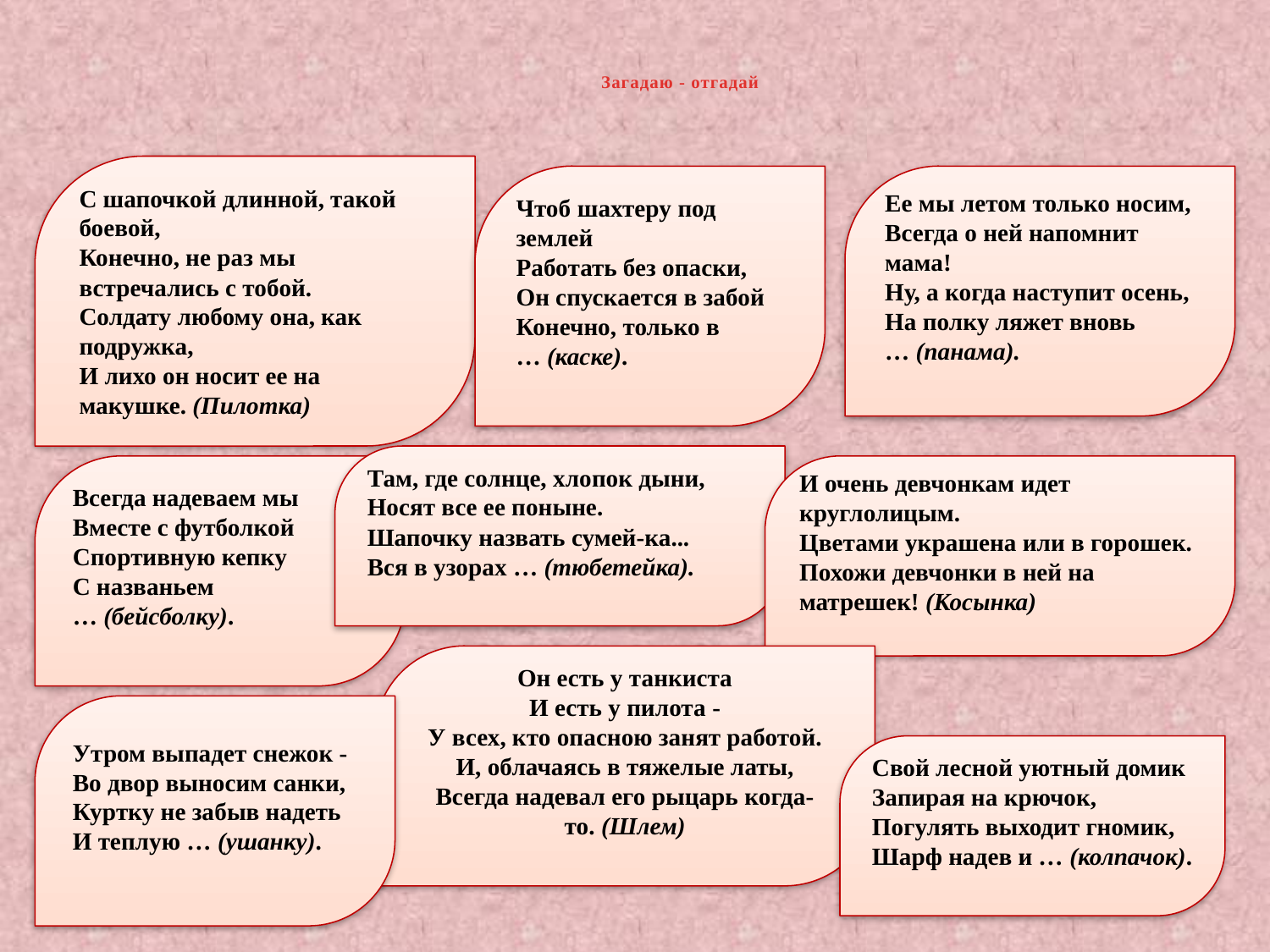

# Загадаю - отгадай
С шапочкой длинной, такой боевой, 
Конечно, не раз мы встречались с тобой.
Солдату любому она, как подружка,
И лихо он носит ее на макушке. (Пилотка)
Чтоб шахтеру под землей
Работать без опаски,
Он спускается в забой
Конечно, только в … (каске).

Ее мы летом только носим,
Всегда о ней напомнит мама!
Ну, а когда наступит осень,
На полку ляжет вновь … (панама).

Там, где солнце, хлопок дыни,
Носят все ее поныне.
Шапочку назвать сумей-ка...
Вся в узорах … (тюбетейка).

Всегда надеваем мы
Вместе с футболкой
Спортивную кепку
С названьем … (бейсболку).

И очень девчонкам идет круглолицым.
Цветами украшена или в горошек.
Похожи девчонки в ней на матрешек! (Косынка)

Он есть у танкиста
И есть у пилота -
У всех, кто опасною занят работой.
И, облачаясь в тяжелые латы,
Всегда надевал его рыцарь когда-то. (Шлем)

Утром выпадет снежок -
Во двор выносим санки,
Куртку не забыв надеть
И теплую … (ушанку).

Свой лесной уютный домик
Запирая на крючок,
Погулять выходит гномик,
Шарф надев и … (колпачок).